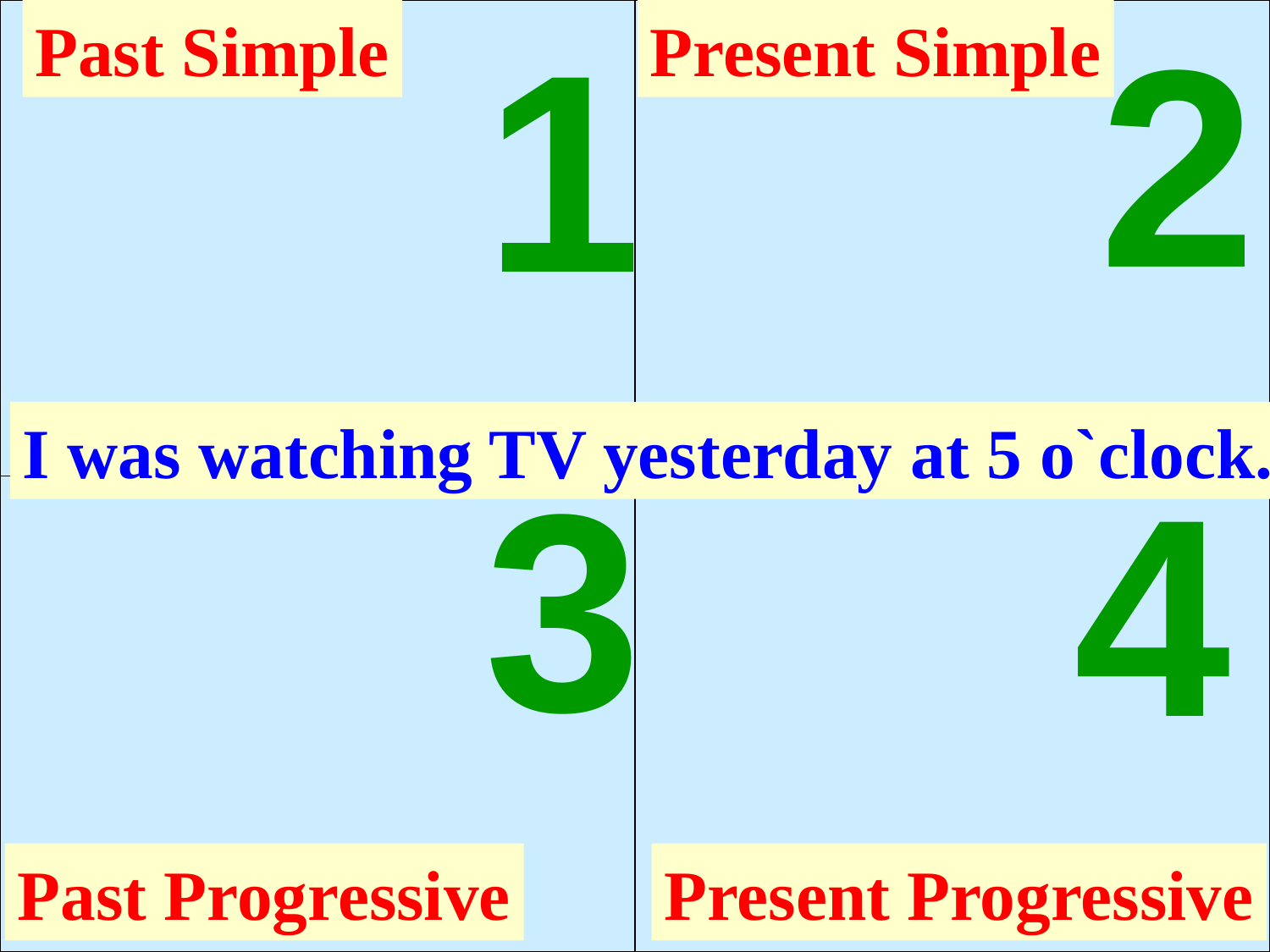

|  |  |
| --- | --- |
|  |  |
Past Simple
Present Simple
2
1
I was watching TV yesterday at 5 o`clock.
3
4
Past Progressive
Present Progressive